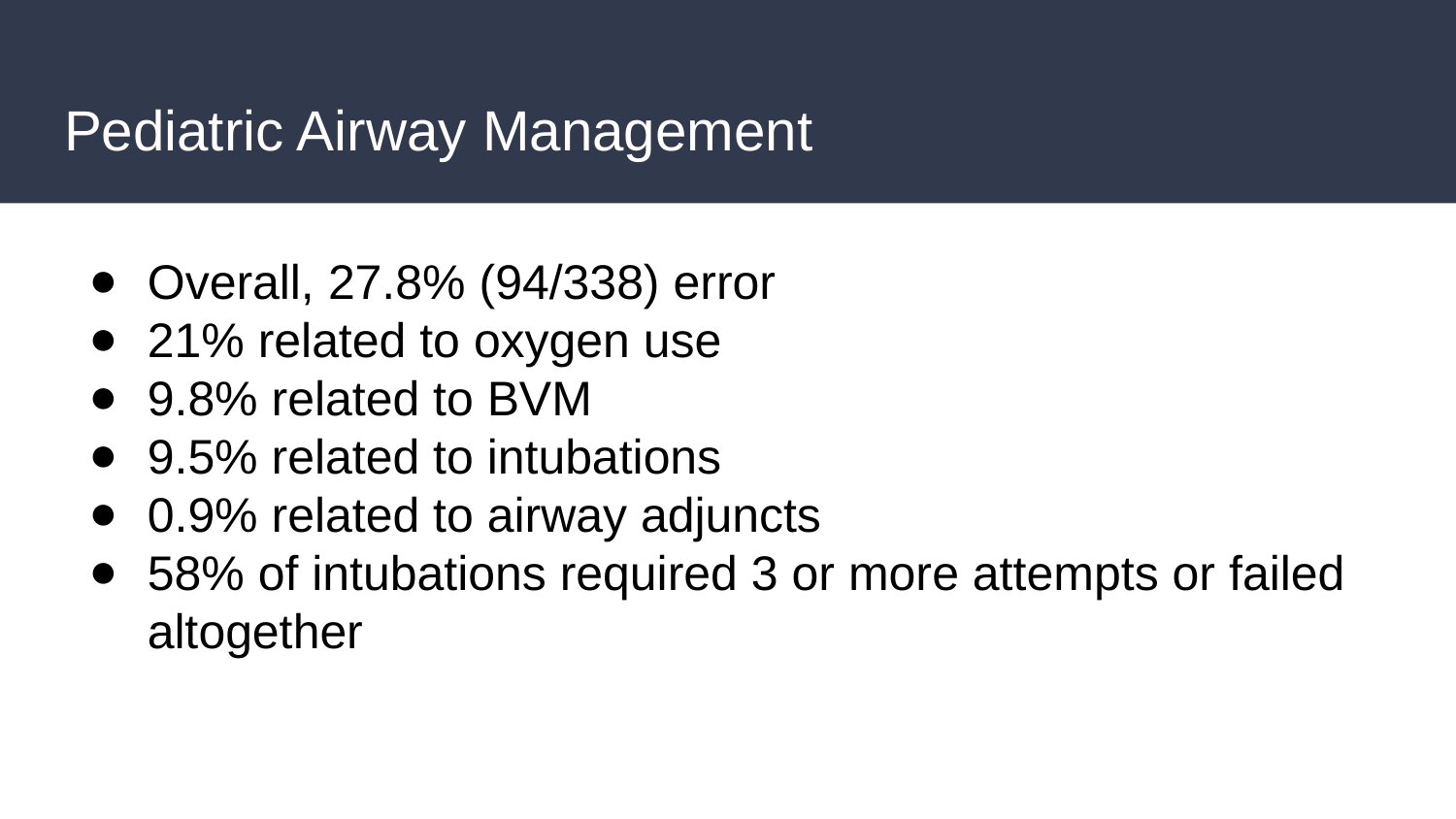

# Pediatric Airway Management
Overall, 27.8% (94/338) error
21% related to oxygen use
9.8% related to BVM
9.5% related to intubations
0.9% related to airway adjuncts
58% of intubations required 3 or more attempts or failed altogether